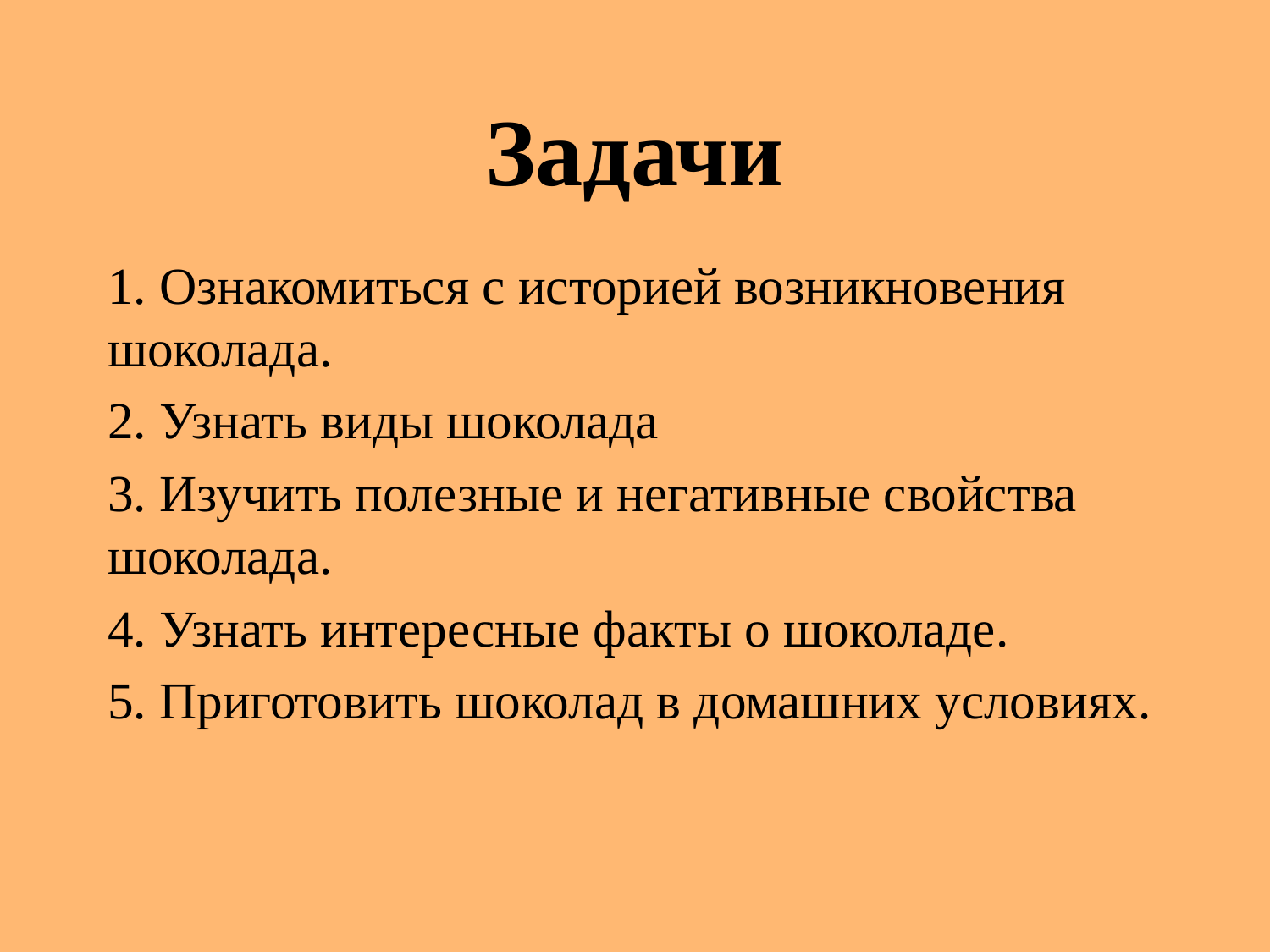

# Задачи
1. Ознакомиться с историей возникновения шоколада.
2. Узнать виды шоколада
3. Изучить полезные и негативные свойства шоколада.
4. Узнать интересные факты о шоколаде.
5. Приготовить шоколад в домашних условиях.